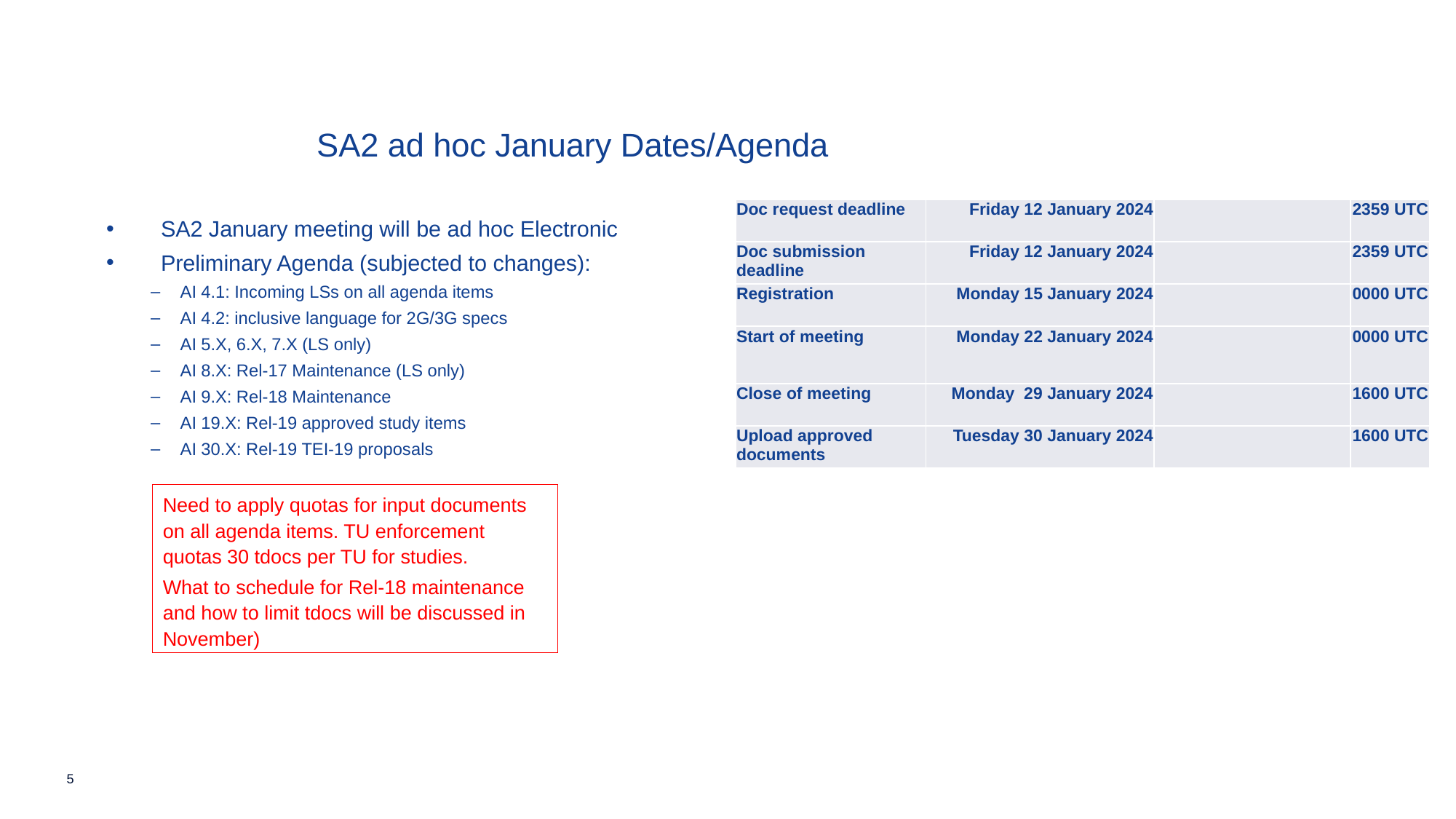

SA2 ad hoc January Dates/Agenda
| Doc request deadline | Friday 12 January 2024 |  | 2359 UTC |
| --- | --- | --- | --- |
| Doc submission deadline | Friday 12 January 2024 |  | 2359 UTC |
| Registration | Monday 15 January 2024 |  | 0000 UTC |
| Start of meeting | Monday 22 January 2024 |  | 0000 UTC |
| Close of meeting | Monday 29 January 2024 |  | 1600 UTC |
| Upload approved documents | Tuesday 30 January 2024 |  | 1600 UTC |
SA2 January meeting will be ad hoc Electronic
Preliminary Agenda (subjected to changes):
AI 4.1: Incoming LSs on all agenda items
AI 4.2: inclusive language for 2G/3G specs
AI 5.X, 6.X, 7.X (LS only)
AI 8.X: Rel-17 Maintenance (LS only)
AI 9.X: Rel-18 Maintenance
AI 19.X: Rel-19 approved study items
AI 30.X: Rel-19 TEI-19 proposals

Need to apply quotas for input documents on all agenda items. TU enforcement quotas 30 tdocs per TU for studies.
What to schedule for Rel-18 maintenance and how to limit tdocs will be discussed in November)